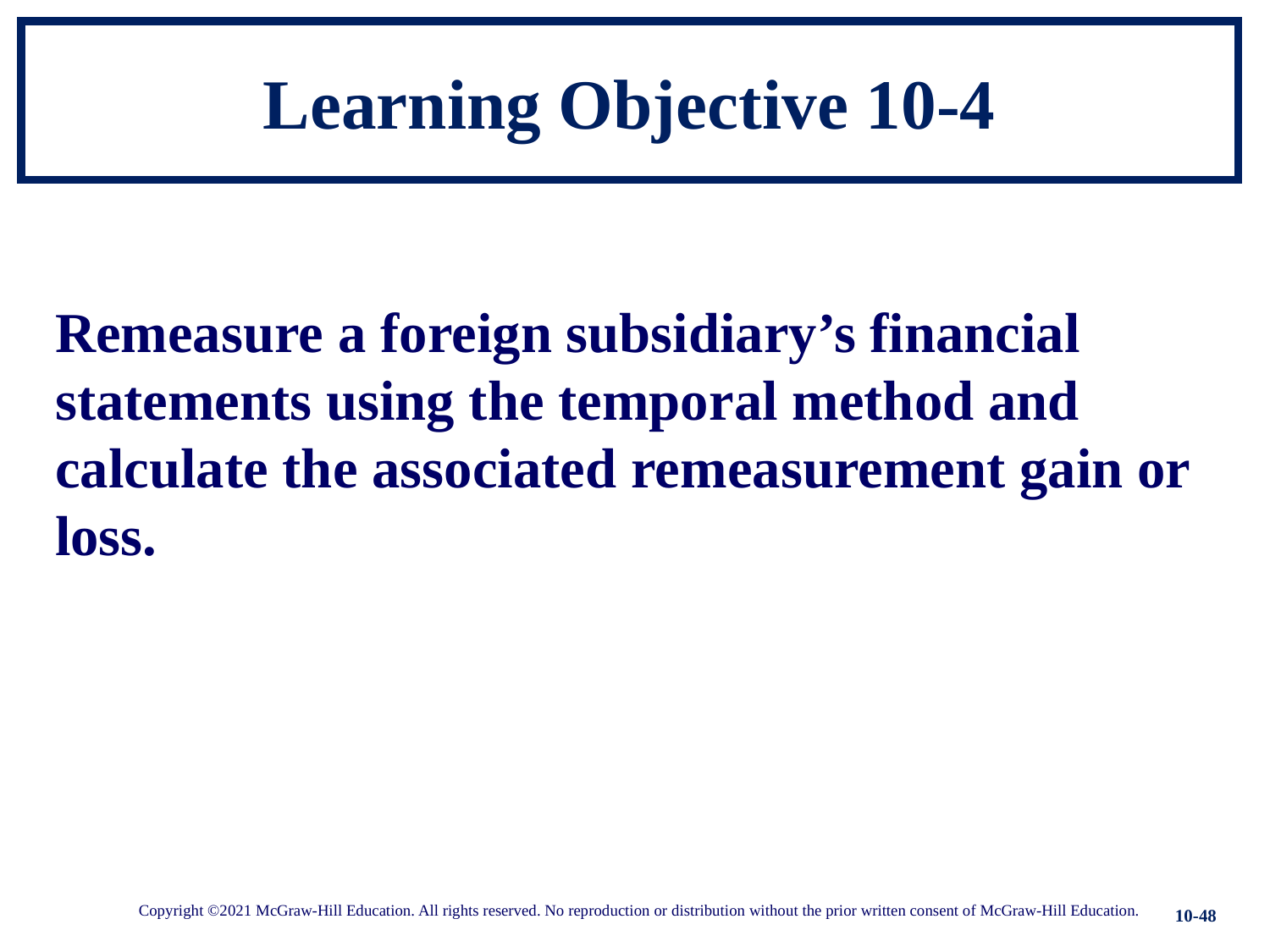

# Learning Objective 10-4

Remeasure a foreign subsidiary’s financial statements using the temporal method and calculate the associated remeasurement gain or loss.

10-48
Copyright ©2021 McGraw-Hill Education. All rights reserved. No reproduction or distribution without the prior written consent of McGraw-Hill Education.